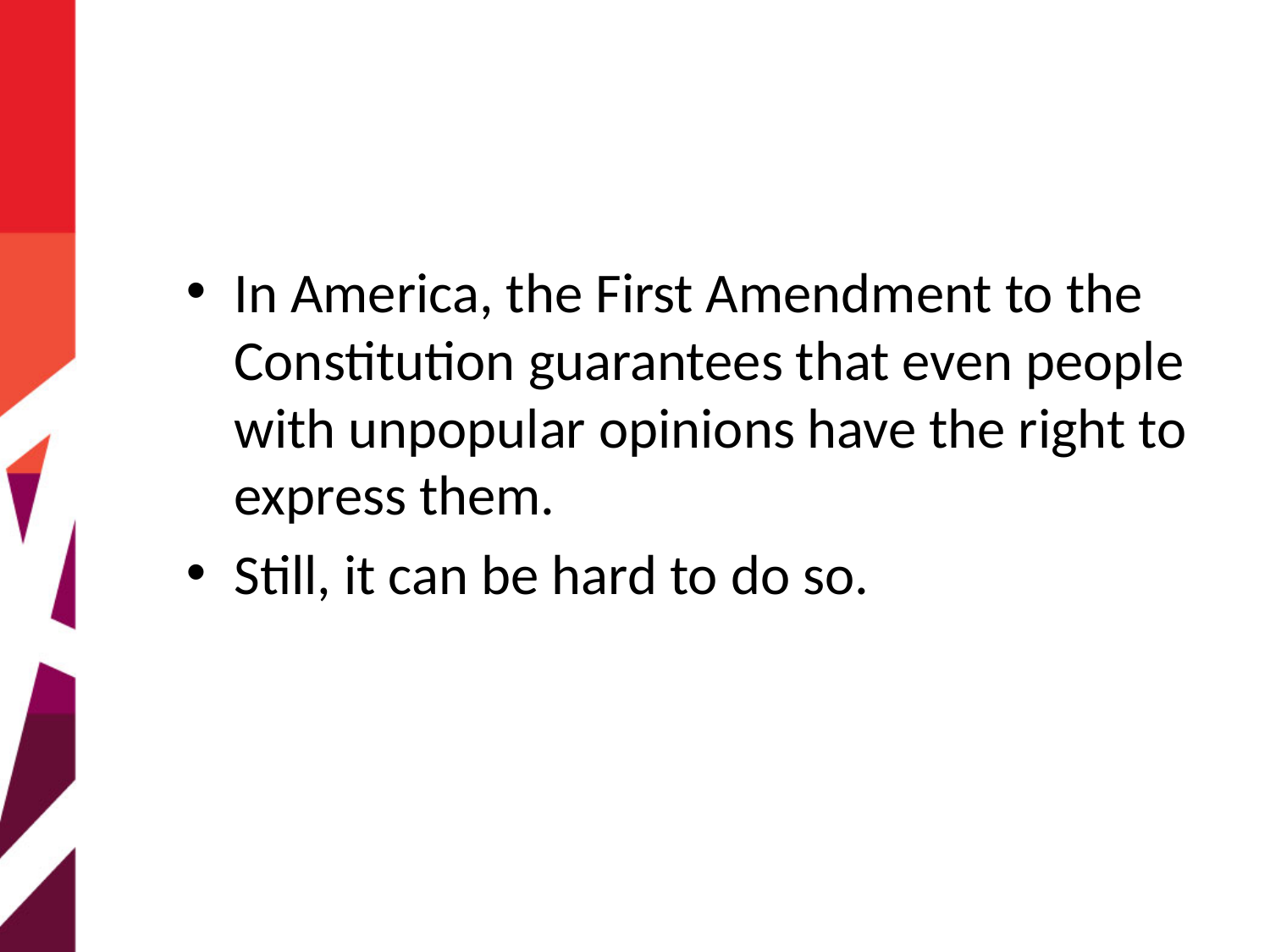

#
In America, the First Amendment to the Constitution guarantees that even people with unpopular opinions have the right to express them.
Still, it can be hard to do so.